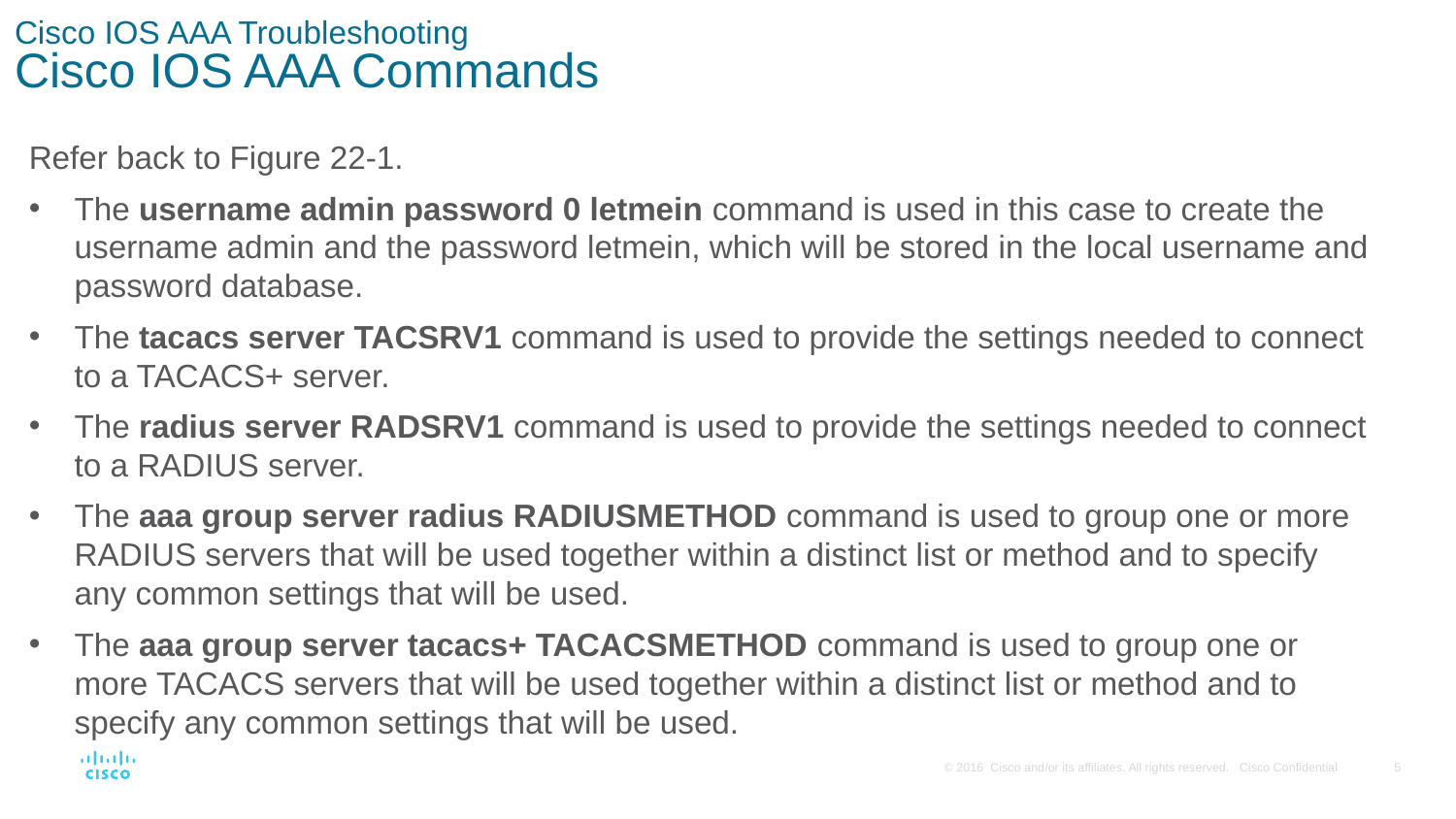

# Cisco IOS AAA Troubleshooting Cisco IOS AAA Commands
Refer back to Figure 22-1.
The username admin password 0 letmein command is used in this case to create the username admin and the password letmein, which will be stored in the local username and password database.
The tacacs server TACSRV1 command is used to provide the settings needed to connect to a TACACS+ server.
The radius server RADSRV1 command is used to provide the settings needed to connect to a RADIUS server.
The aaa group server radius RADIUSMETHOD command is used to group one or more RADIUS servers that will be used together within a distinct list or method and to specify any common settings that will be used.
The aaa group server tacacs+ TACACSMETHOD command is used to group one or more TACACS servers that will be used together within a distinct list or method and to specify any common settings that will be used.